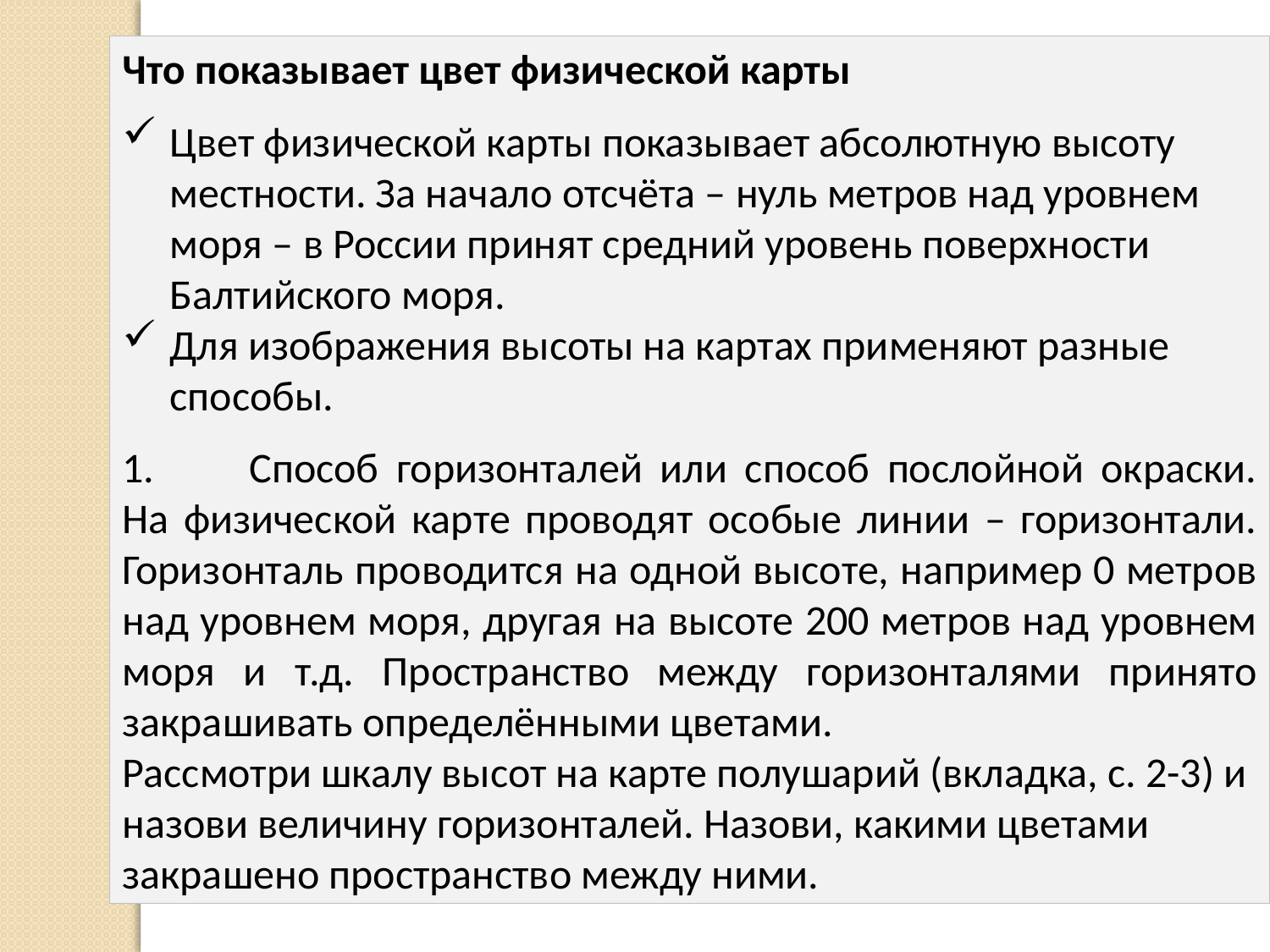

Что показывает цвет физической карты

Цвет физической карты показывает абсолютную высоту местности. За начало отсчёта – нуль метров над уровнем моря – в России принят средний уровень поверхности Балтийского моря.
Для изображения высоты на картах применяют разные способы.

1.	Способ горизонталей или способ послойной окраски. На физической карте проводят особые линии – горизонтали. Горизонталь проводится на одной высоте, например 0 метров над уровнем моря, другая на высоте 200 метров над уровнем моря и т.д. Пространство между горизонталями принято закрашивать определёнными цветами.
Рассмотри шкалу высот на карте полушарий (вкладка, с. 2-3) и назови величину горизонталей. Назови, какими цветами закрашено пространство между ними.